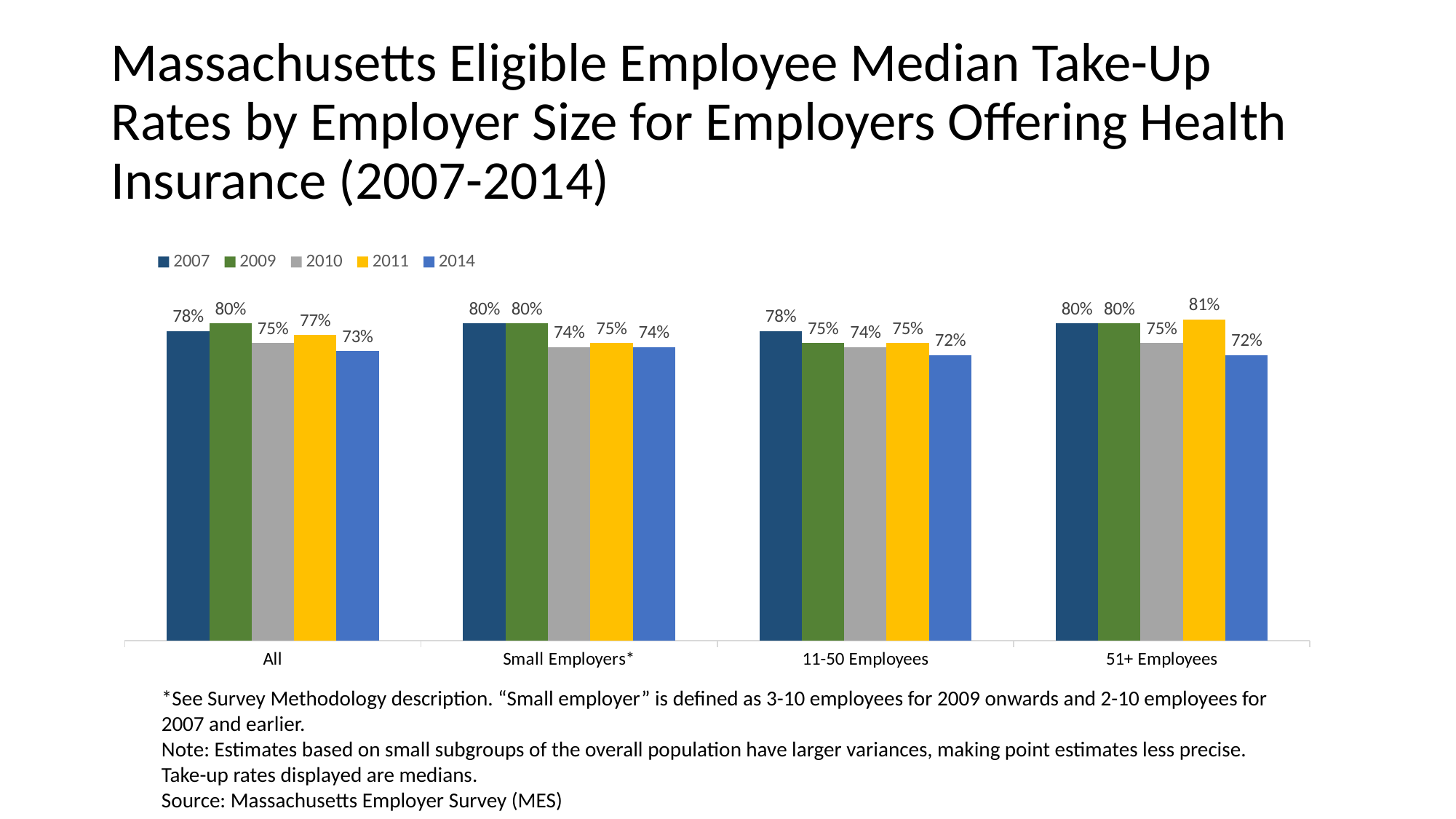

# Massachusetts Eligible Employee Median Take-Up Rates by Employer Size for Employers Offering Health Insurance (2007-2014)

### Chart

| Category | 2007 | 2009 | 2010 | 2011 | 2014 |
|---|---|---|---|---|---|
| All | 0.78 | 0.8 | 0.75 | 0.77 | 0.73 |
| Small Employers* | 0.8 | 0.8 | 0.74 | 0.75 | 0.74 |
| 11-50 Employees | 0.78 | 0.75 | 0.74 | 0.75 | 0.72 |
| 51+ Employees | 0.8 | 0.8 | 0.75 | 0.81 | 0.72 |
*See Survey Methodology description. “Small employer” is defined as 3-10 employees for 2009 onwards and 2-10 employees for 2007 and earlier.
Note: Estimates based on small subgroups of the overall population have larger variances, making point estimates less precise.
Take-up rates displayed are medians.
Source: Massachusetts Employer Survey (MES)